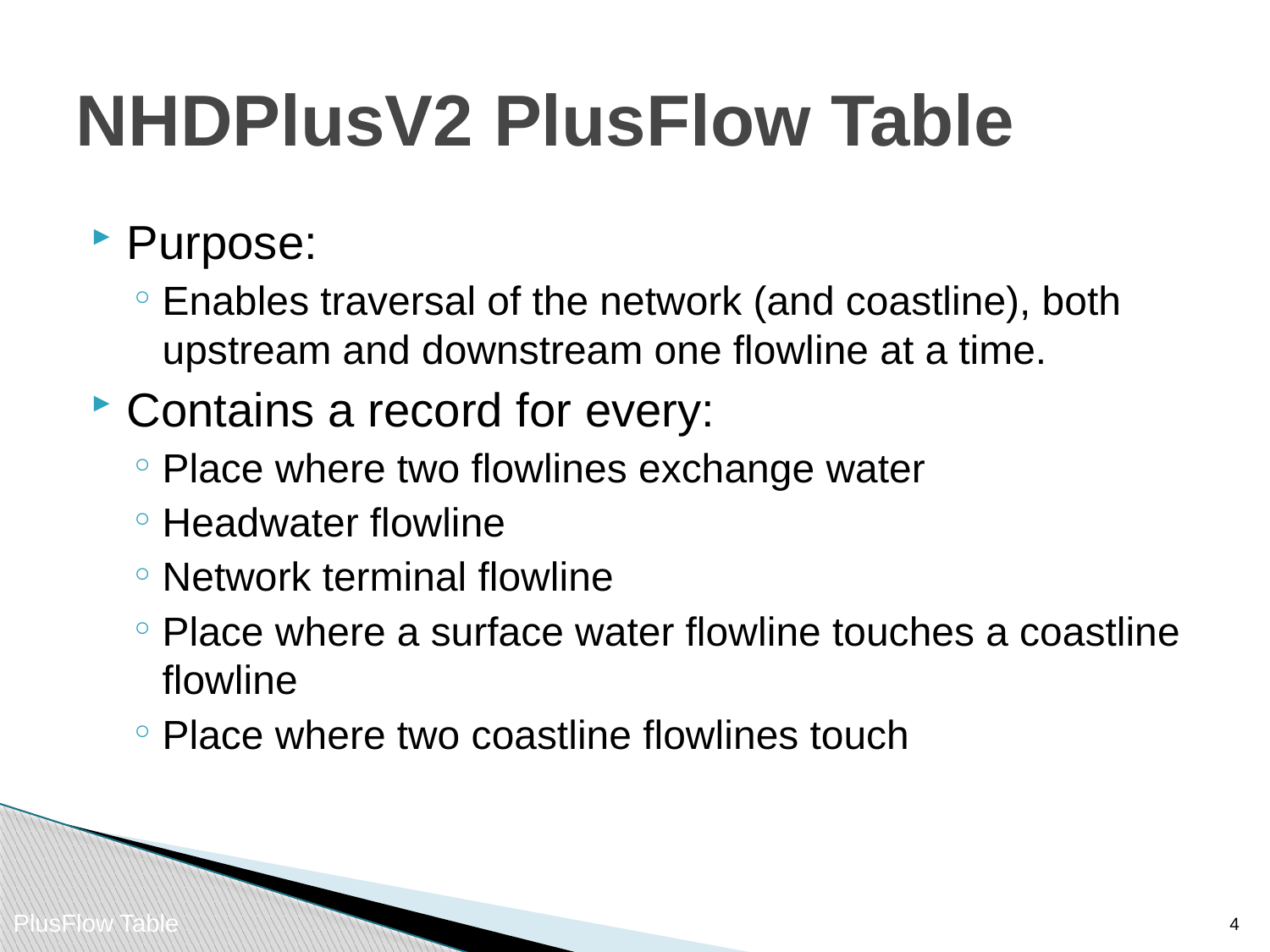

# NHDPlusV2 PlusFlow Table
Purpose:
Enables traversal of the network (and coastline), both upstream and downstream one flowline at a time.
Contains a record for every:
Place where two flowlines exchange water
Headwater flowline
Network terminal flowline
Place where a surface water flowline touches a coastline flowline
Place where two coastline flowlines touch

4
PlusFlow Table